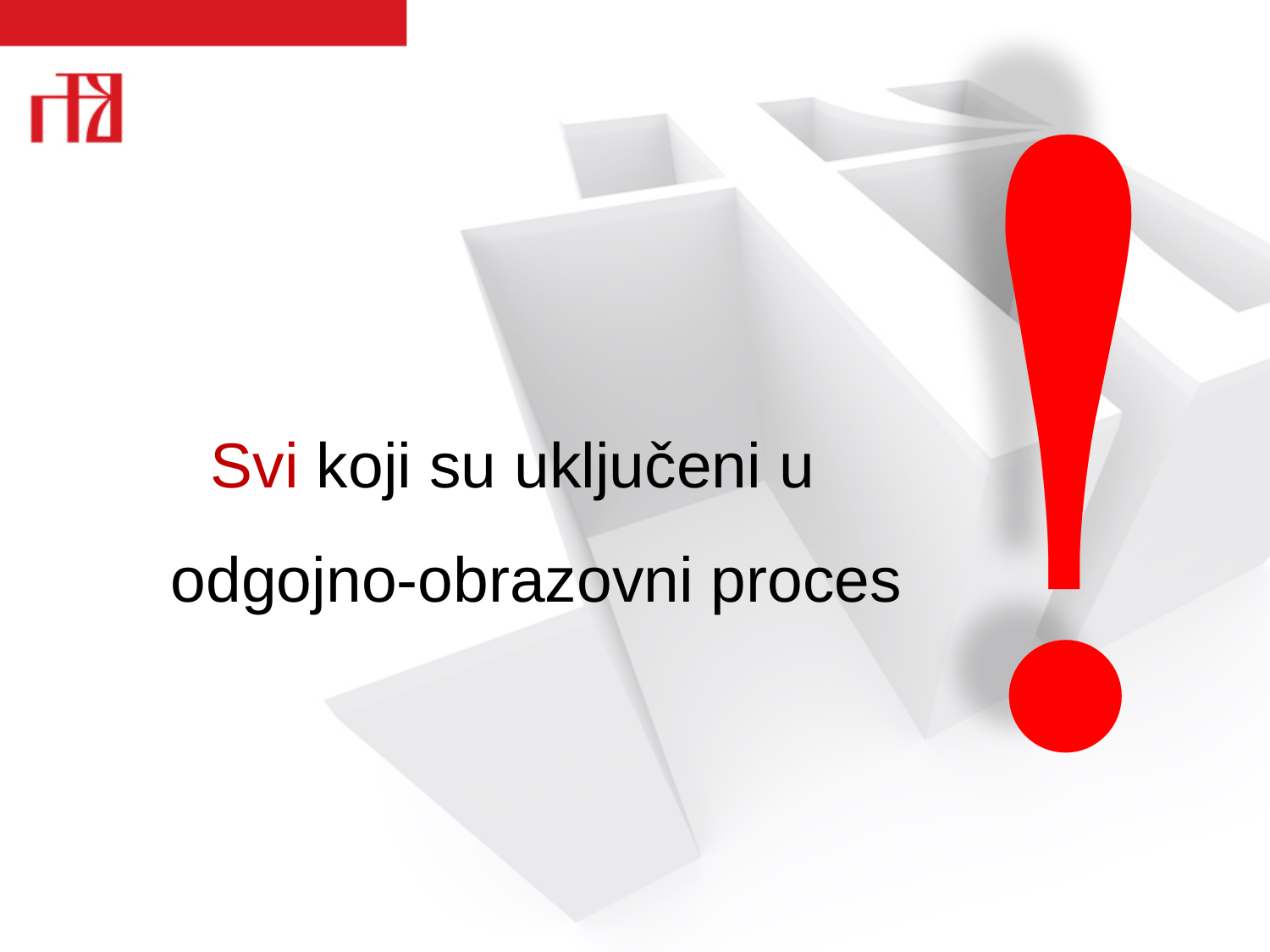

!
Svi koji su uključeni u odgojno-obrazovni proces